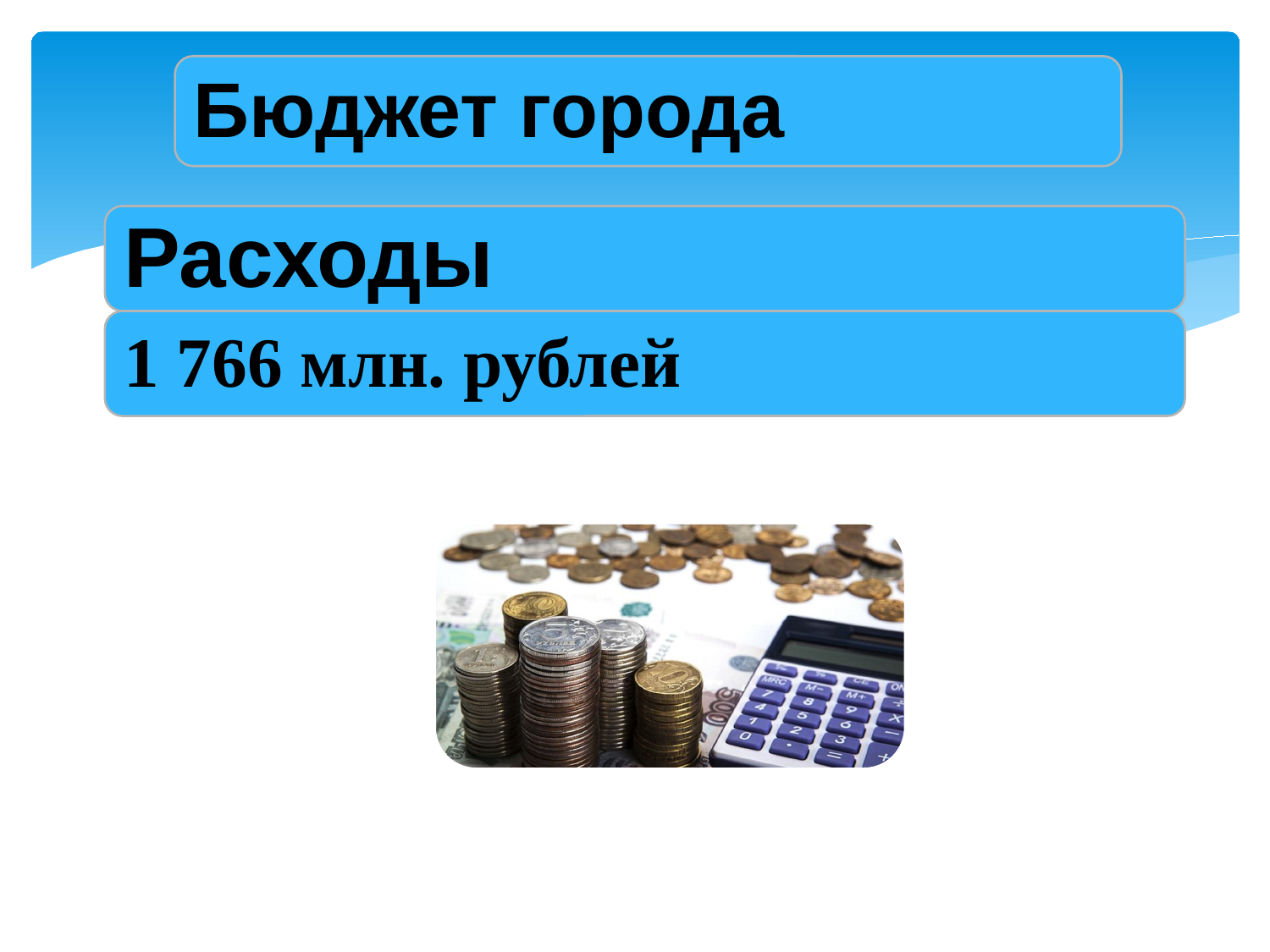

Бюджет города
Расходы
1 766 млн. рублей